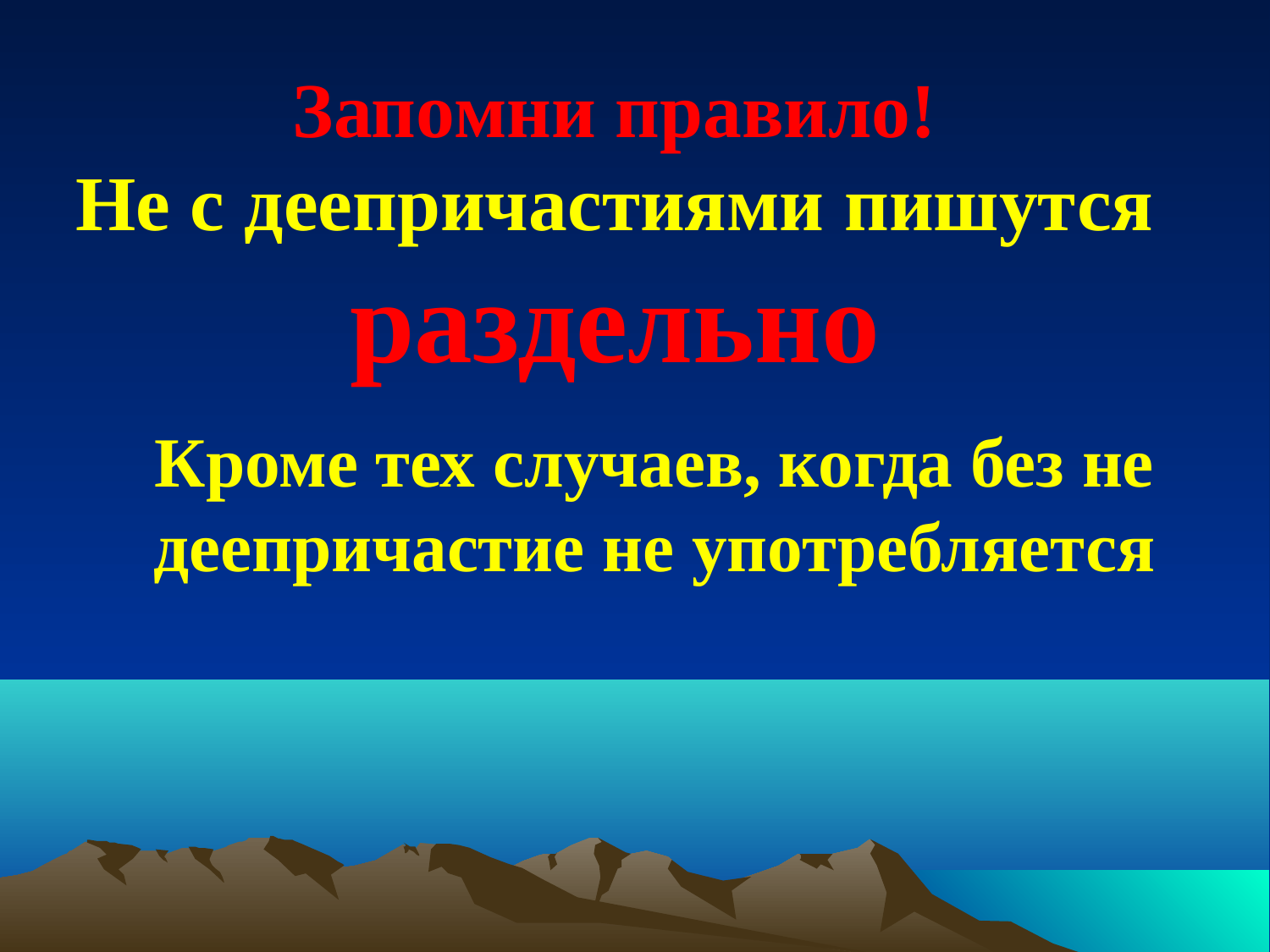

# Запомни правило! Не с деепричастиями пишутся раздельно
Кроме тех случаев, когда без не деепричастие не употребляется